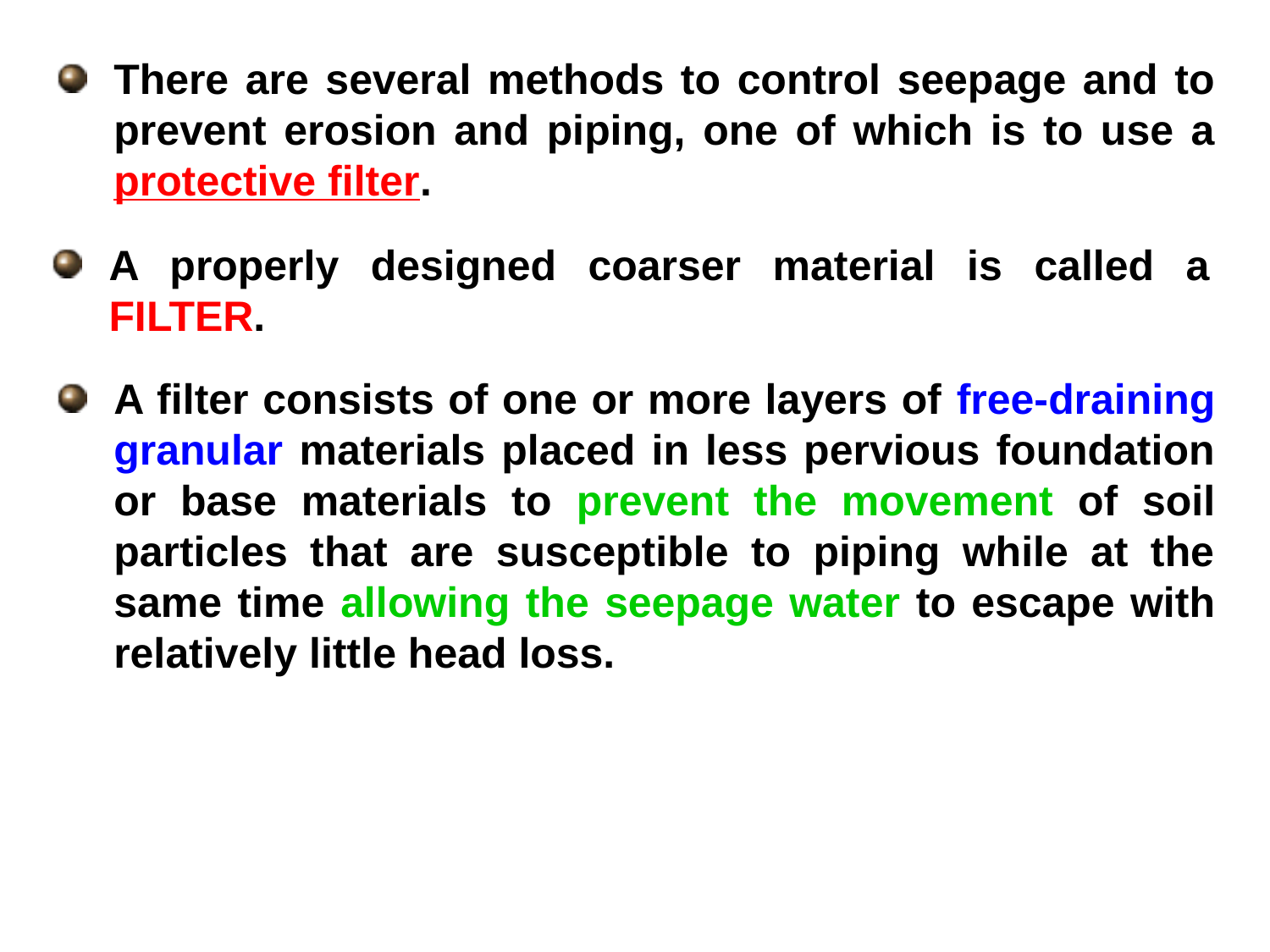

There are several methods to control seepage and to prevent erosion and piping, one of which is to use a protective filter.
A properly designed coarser material is called a FILTER.
A filter consists of one or more layers of free-draining granular materials placed in less pervious foundation or base materials to prevent the movement of soil particles that are susceptible to piping while at the same time allowing the seepage water to escape with relatively little head loss.